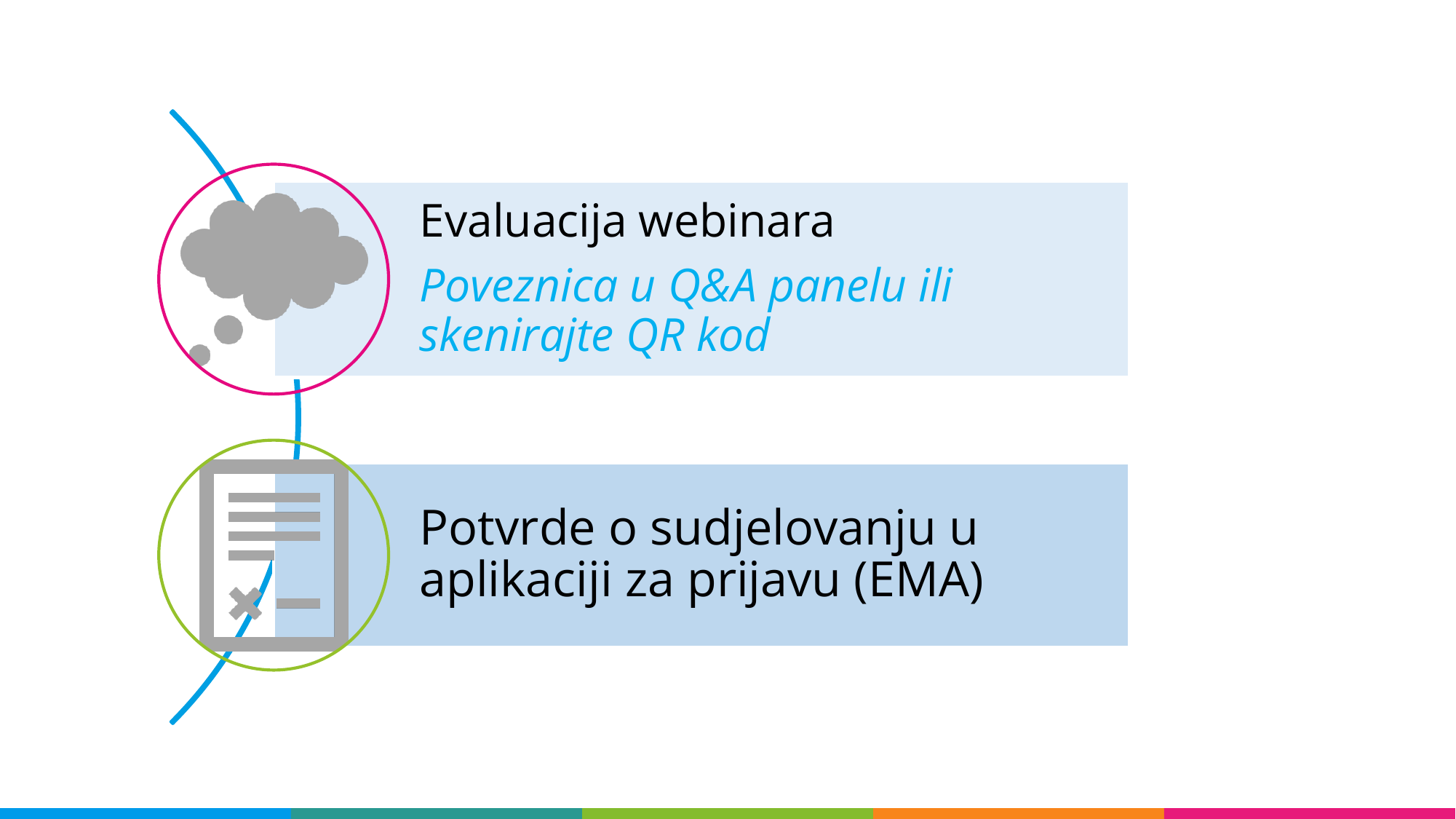

Evaluacija webinara
Poveznica u Q&A panelu ili skenirajte QR kod
Potvrde o sudjelovanju u aplikaciji za prijavu (EMA)